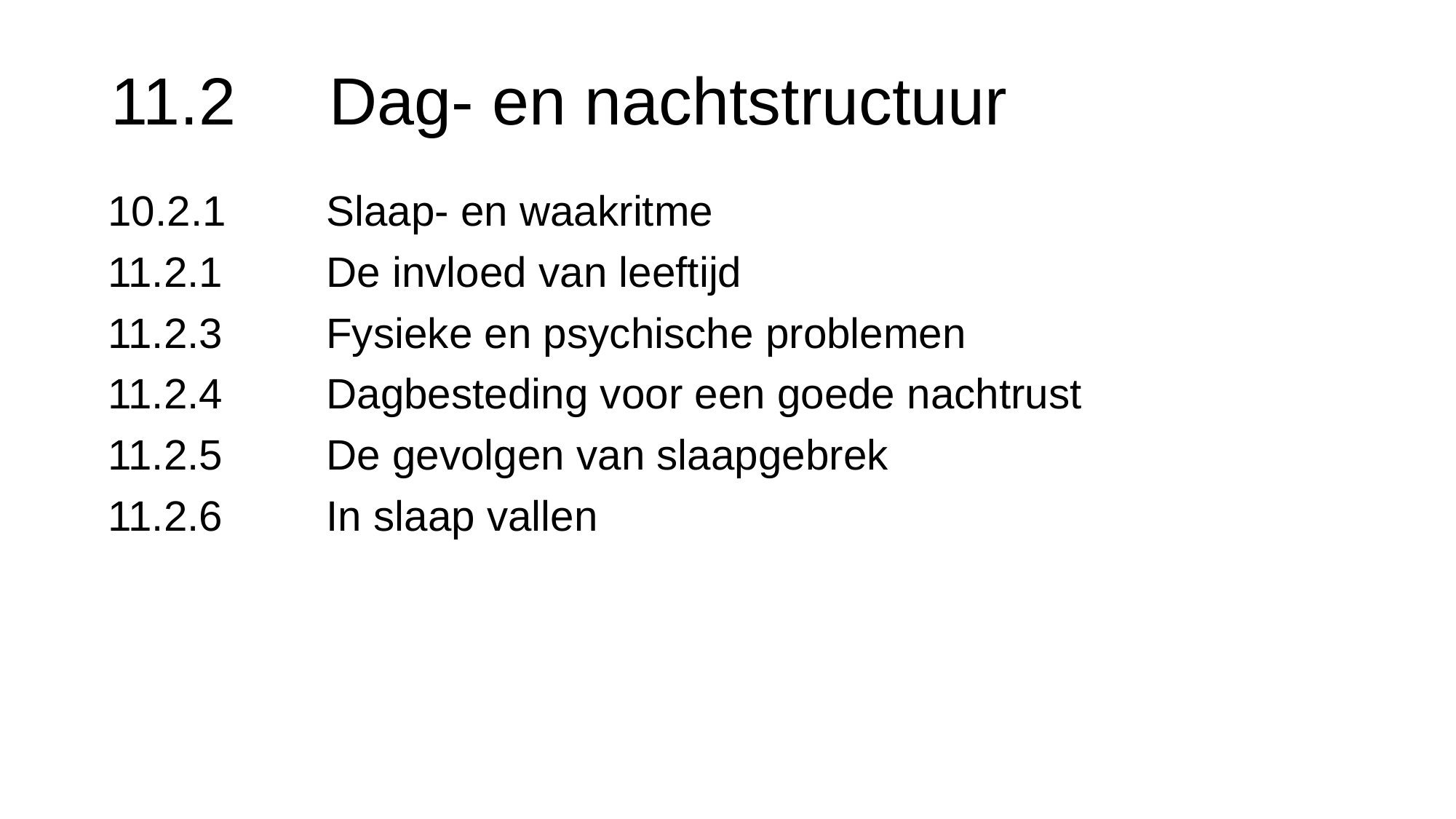

# 11.2	Dag- en nachtstructuur
10.2.1	Slaap- en waakritme
11.2.1	De invloed van leeftijd
11.2.3	Fysieke en psychische problemen
11.2.4	Dagbesteding voor een goede nachtrust
11.2.5	De gevolgen van slaapgebrek
11.2.6	In slaap vallen